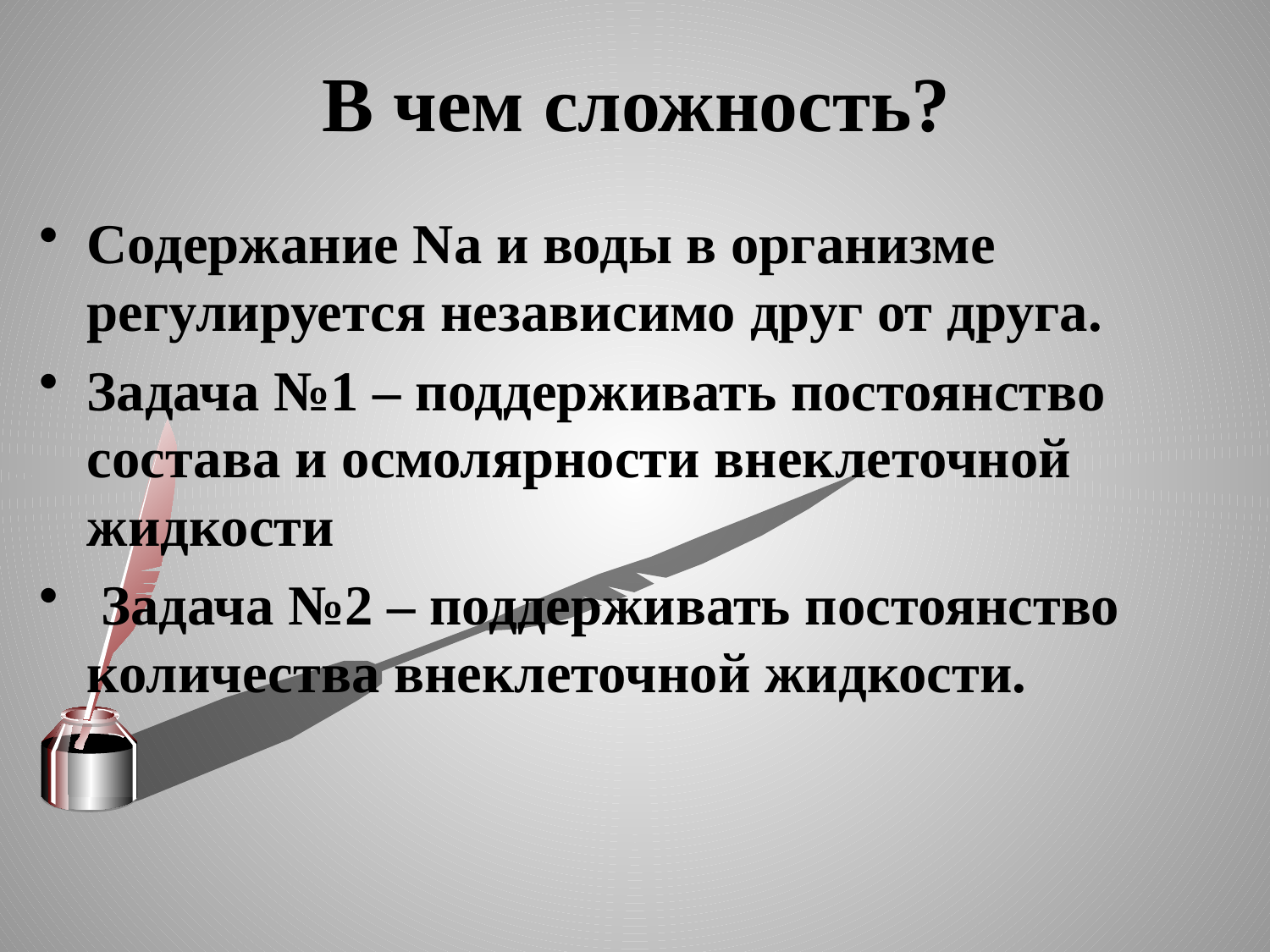

# В чем сложность?
Содержание Na и воды в организме регулируется независимо друг от друга.
Задача №1 – поддерживать постоянство состава и осмолярности внеклеточной жидкости
 Задача №2 – поддерживать постоянство количества внеклеточной жидкости.